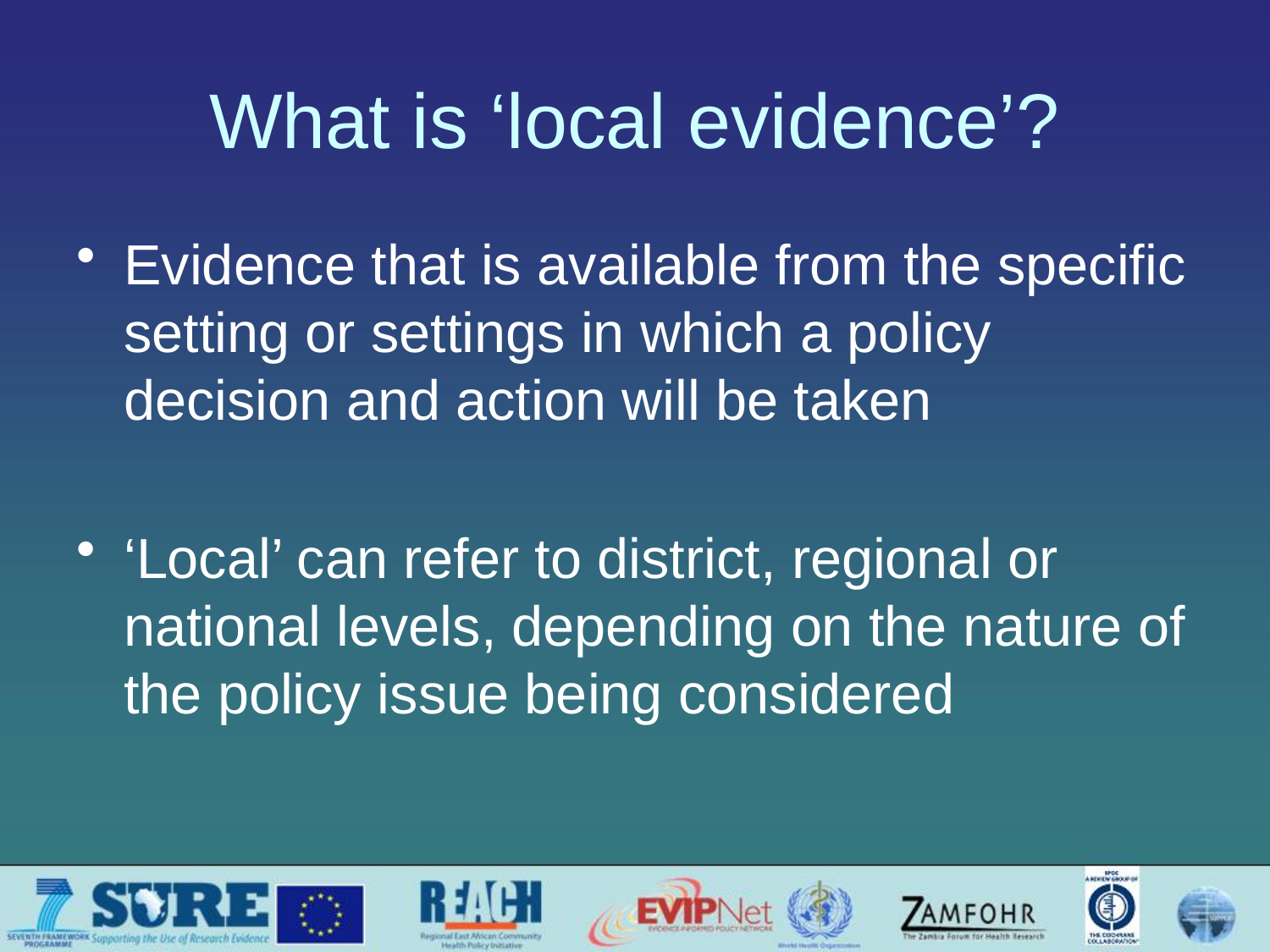

# What is ‘local evidence’?
Evidence that is available from the specific setting or settings in which a policy decision and action will be taken

‘Local’ can refer to district, regional or national levels, depending on the nature of the policy issue being considered